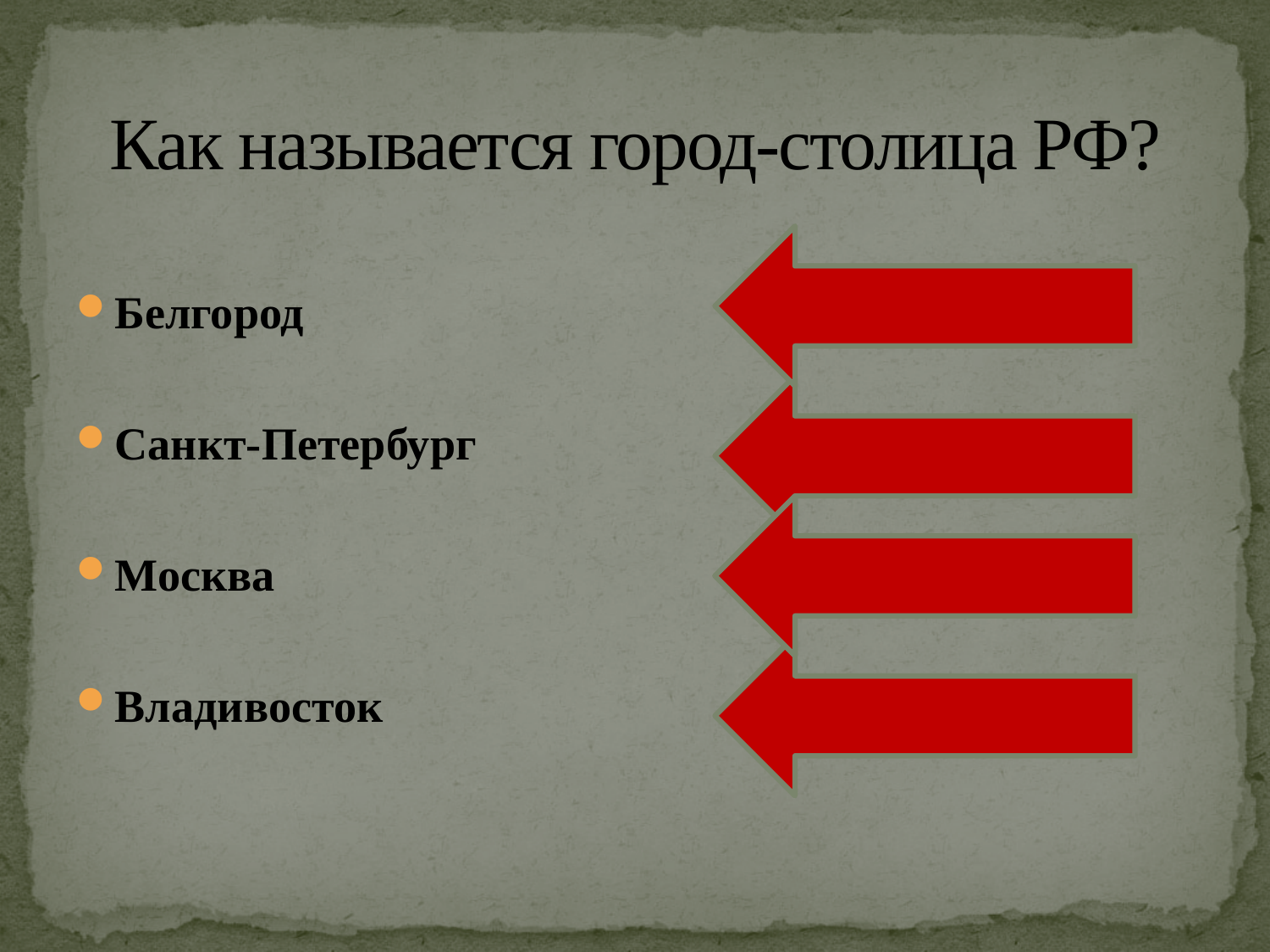

# Как называется город-столица РФ?

Белгород

Санкт-Петербург

Москва

Владивосток